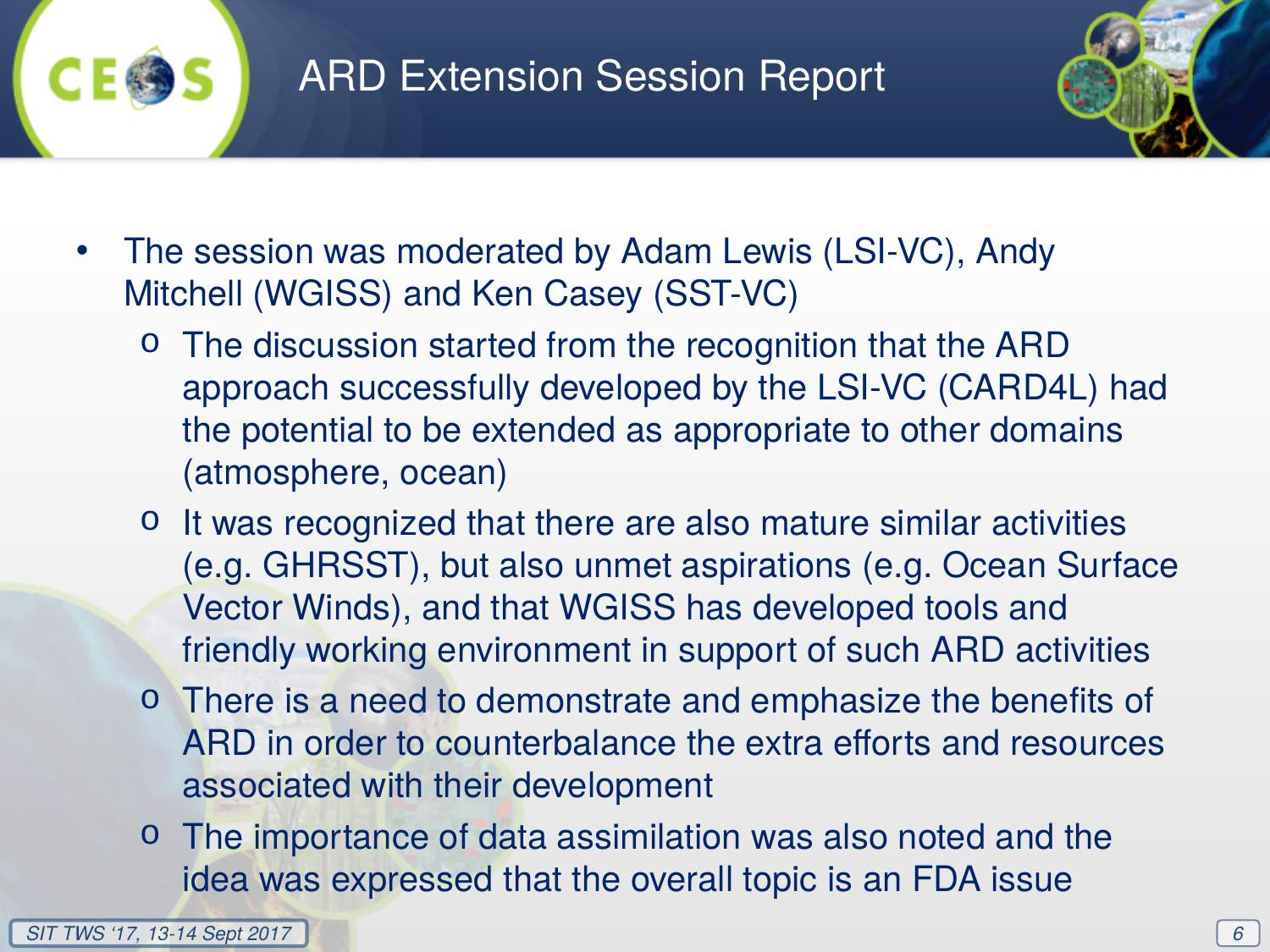

ARD Extension Session Report
The session was moderated by Adam Lewis (LSI-VC), Andy Mitchell (WGISS) and Ken Casey (SST-VC)
The discussion started from the recognition that the ARD approach successfully developed by the LSI-VC (CARD4L) had the potential to be extended as appropriate to other domains (atmosphere, ocean)
It was recognized that there are also mature similar activities (e.g. GHRSST), but also unmet aspirations (e.g. Ocean Surface Vector Winds), and that WGISS has developed tools and friendly working environment in support of such ARD activities
There is a need to demonstrate and emphasize the benefits of ARD in order to counterbalance the extra efforts and resources associated with their development
The importance of data assimilation was also noted and the idea was expressed that the overall topic is an FDA issue
6